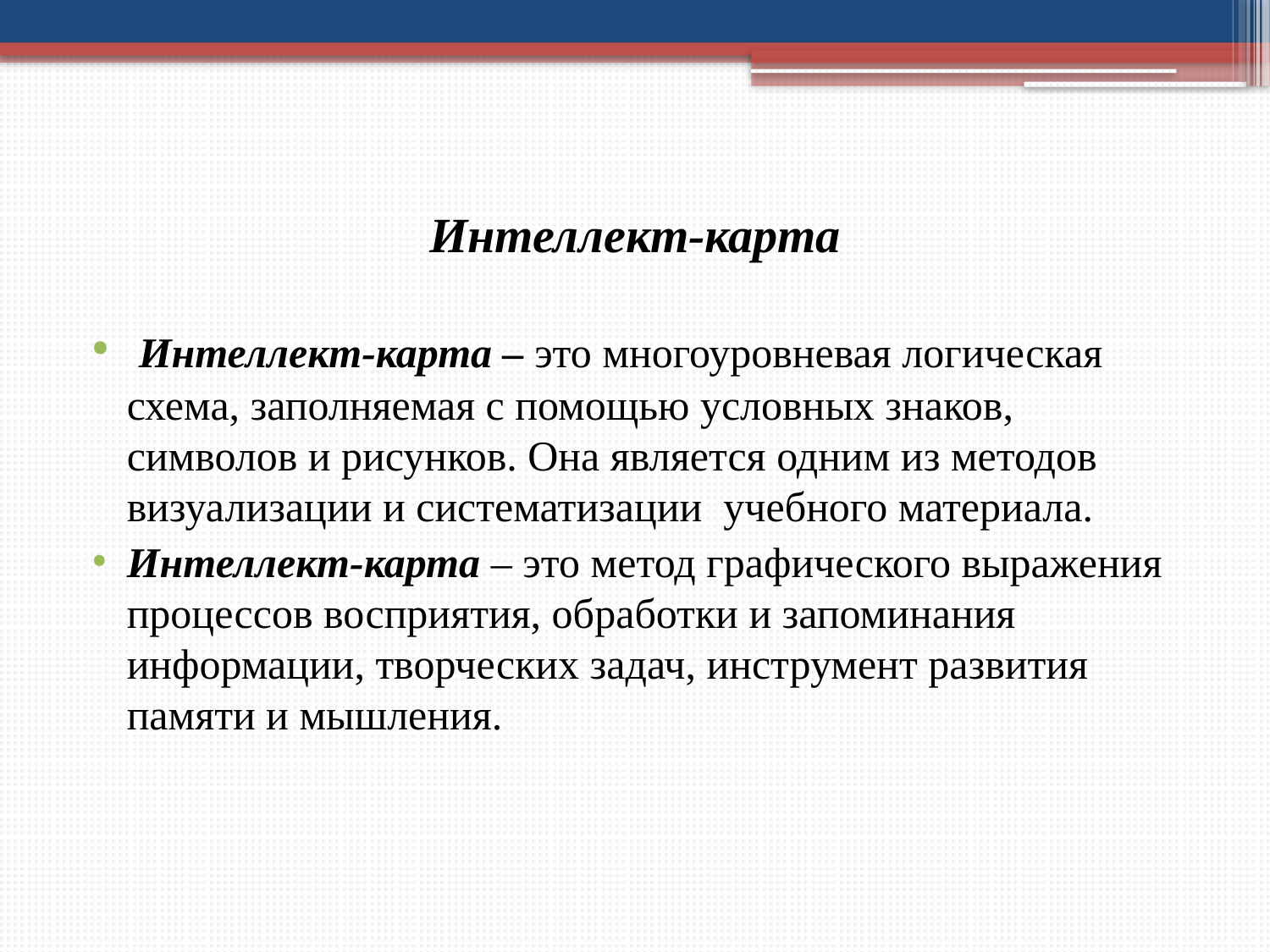

# Интеллект-карта
 Интеллект-карта – это многоуровневая логическая схема, заполняемая с помощью условных знаков, символов и рисунков. Она является одним из методов визуализации и систематизации  учебного материала.
Интеллект-карта – это метод графического выражения процессов восприятия, обработки и запоминания информации, творческих задач, инструмент развития памяти и мышления.